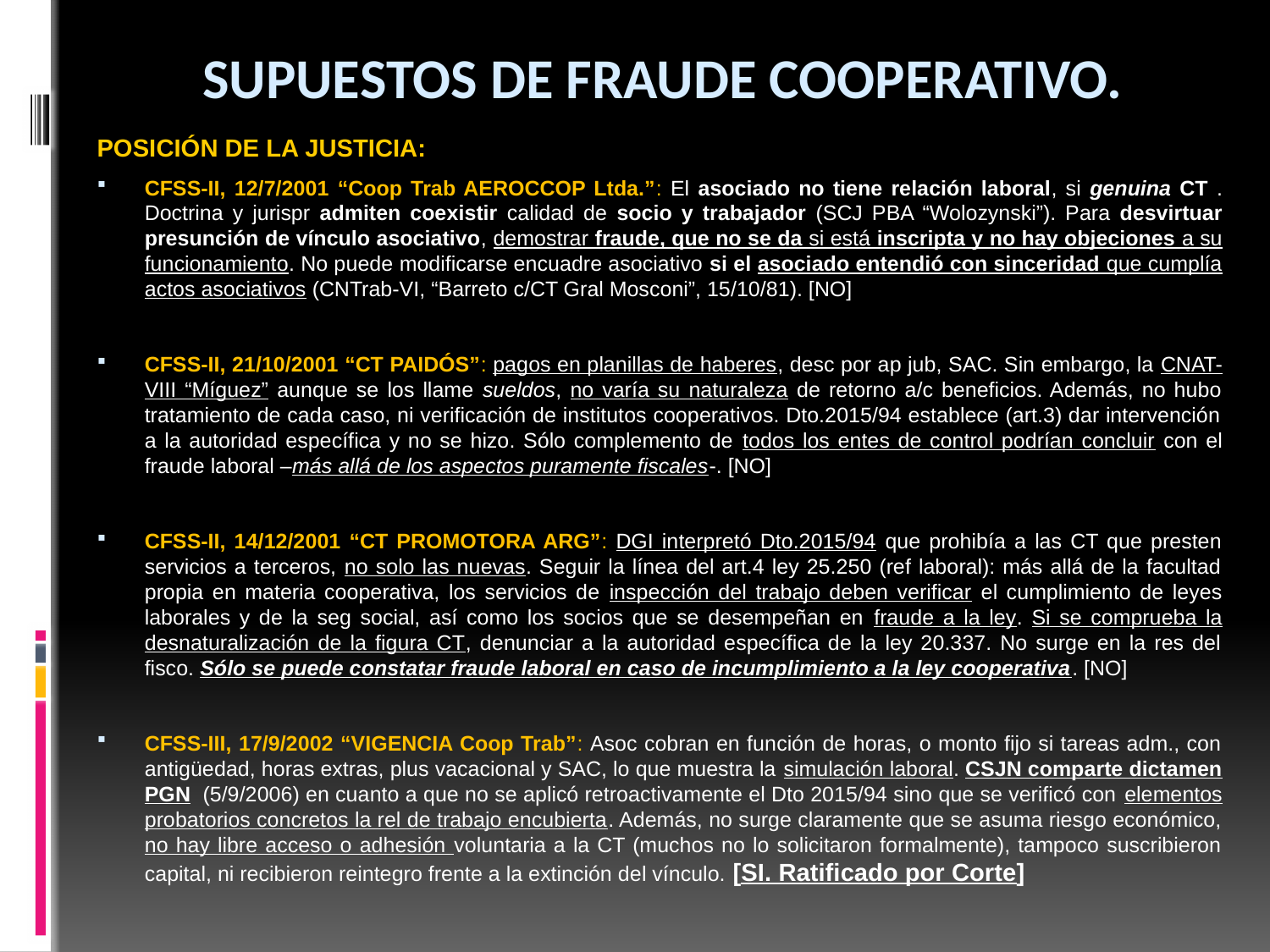

# Supuestos de fraude cooperativo.
POSICIÓN DE LA JUSTICIA:
CFSS-II, 12/7/2001 “Coop Trab AEROCCOP Ltda.”: El asociado no tiene relación laboral, si genuina CT . Doctrina y jurispr admiten coexistir calidad de socio y trabajador (SCJ PBA “Wolozynski”). Para desvirtuar presunción de vínculo asociativo, demostrar fraude, que no se da si está inscripta y no hay objeciones a su funcionamiento. No puede modificarse encuadre asociativo si el asociado entendió con sinceridad que cumplía actos asociativos (CNTrab-VI, “Barreto c/CT Gral Mosconi”, 15/10/81). [NO]

CFSS-II, 21/10/2001 “CT PAIDÓS”: pagos en planillas de haberes, desc por ap jub, SAC. Sin embargo, la CNAT-VIII “Míguez” aunque se los llame sueldos, no varía su naturaleza de retorno a/c beneficios. Además, no hubo tratamiento de cada caso, ni verificación de institutos cooperativos. Dto.2015/94 establece (art.3) dar intervención a la autoridad específica y no se hizo. Sólo complemento de todos los entes de control podrían concluir con el fraude laboral –más allá de los aspectos puramente fiscales-. [NO]

CFSS-II, 14/12/2001 “CT PROMOTORA ARG”: DGI interpretó Dto.2015/94 que prohibía a las CT que presten servicios a terceros, no solo las nuevas. Seguir la línea del art.4 ley 25.250 (ref laboral): más allá de la facultad propia en materia cooperativa, los servicios de inspección del trabajo deben verificar el cumplimiento de leyes laborales y de la seg social, así como los socios que se desempeñan en fraude a la ley. Si se comprueba la desnaturalización de la figura CT, denunciar a la autoridad específica de la ley 20.337. No surge en la res del fisco. Sólo se puede constatar fraude laboral en caso de incumplimiento a la ley cooperativa. [NO]

CFSS-III, 17/9/2002 “VIGENCIA Coop Trab”: Asoc cobran en función de horas, o monto fijo si tareas adm., con antigüedad, horas extras, plus vacacional y SAC, lo que muestra la simulación laboral. CSJN comparte dictamen PGN  (5/9/2006) en cuanto a que no se aplicó retroactivamente el Dto 2015/94 sino que se verificó con elementos probatorios concretos la rel de trabajo encubierta. Además, no surge claramente que se asuma riesgo económico, no hay libre acceso o adhesión voluntaria a la CT (muchos no lo solicitaron formalmente), tampoco suscribieron capital, ni recibieron reintegro frente a la extinción del vínculo. [SI. Ratificado por Corte]